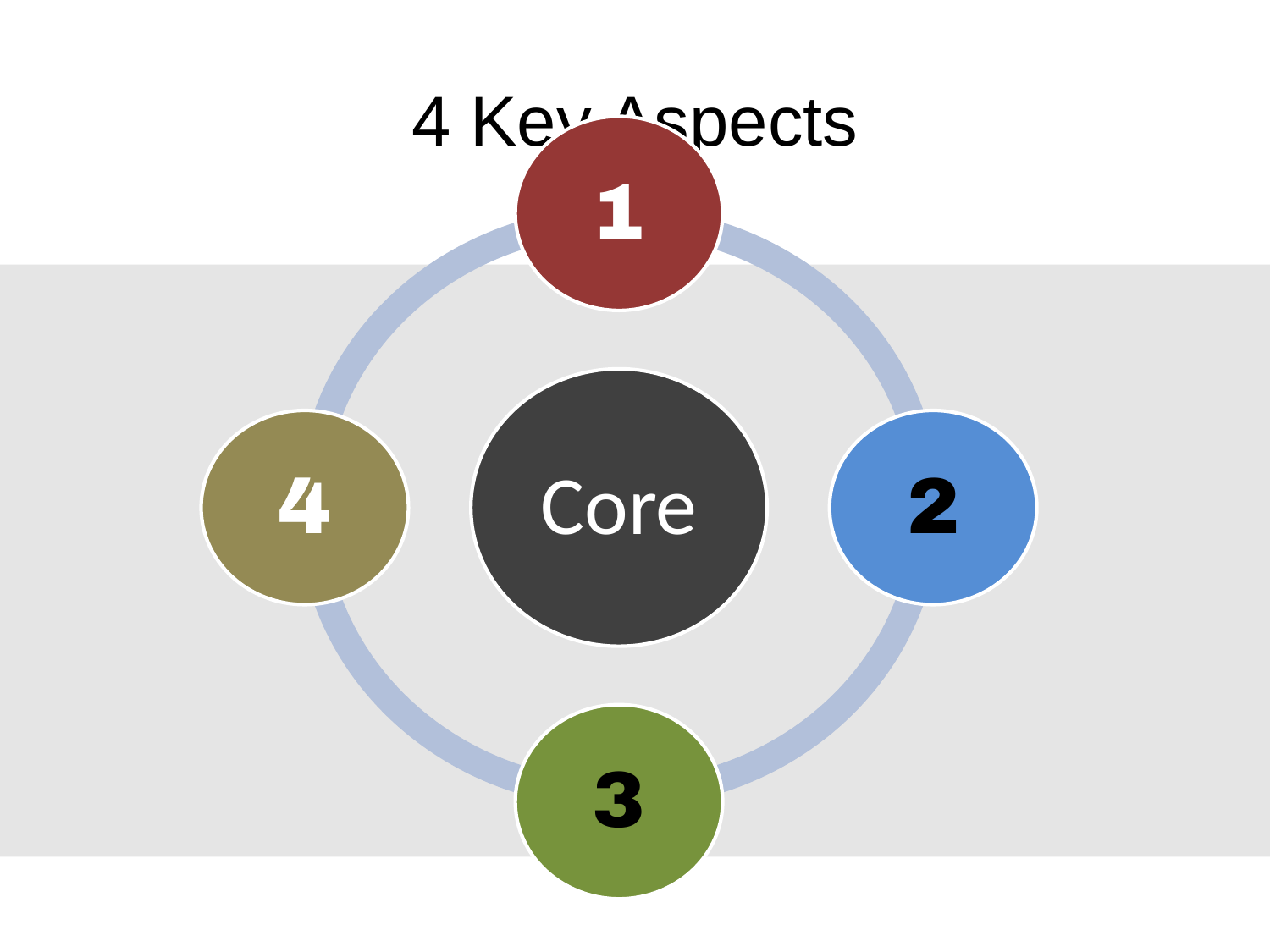

# 4 Key Aspects

1

Core

4

2

3